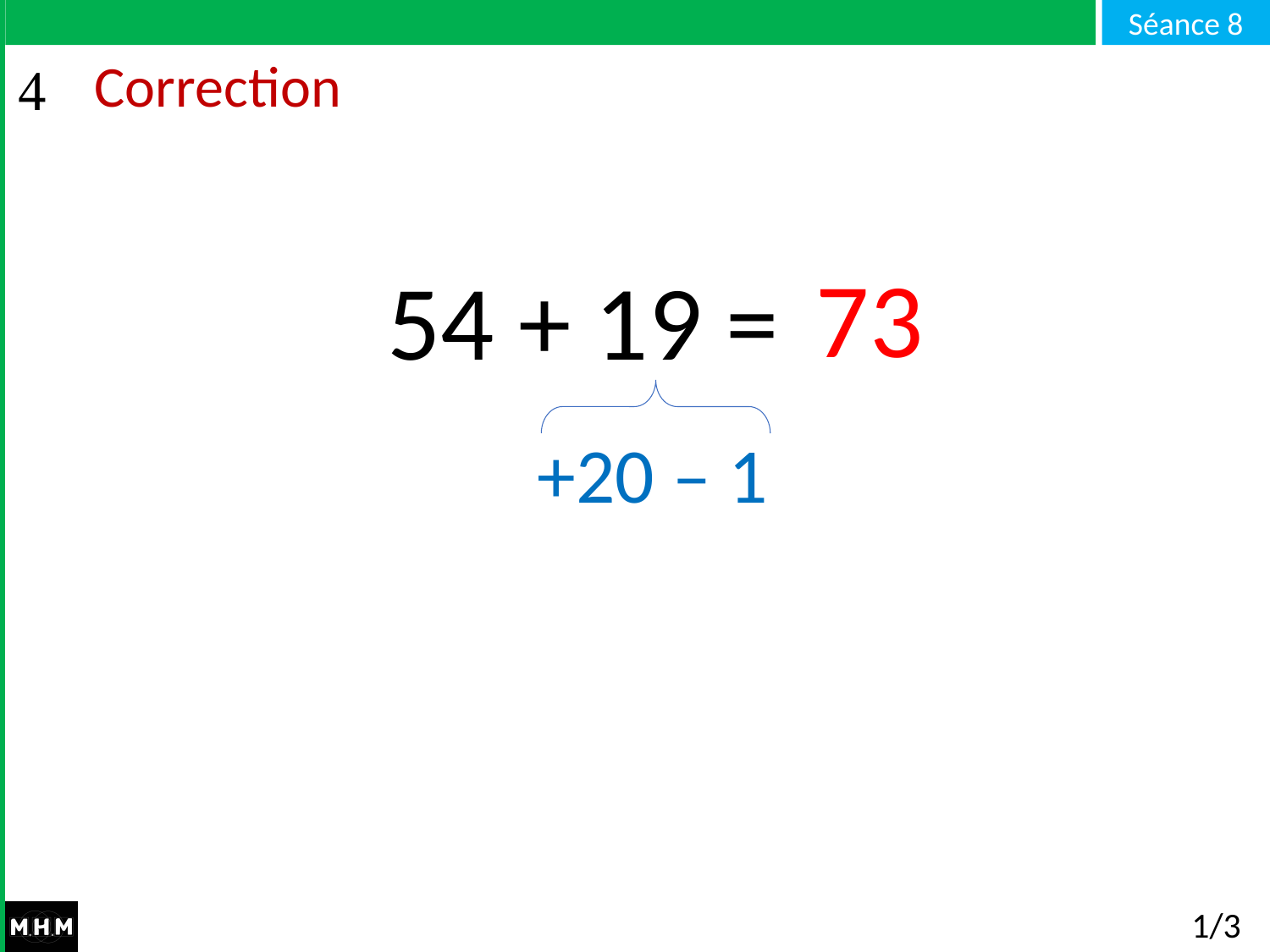

# Correction
73
54 + 19 =

+20 – 1
1/3